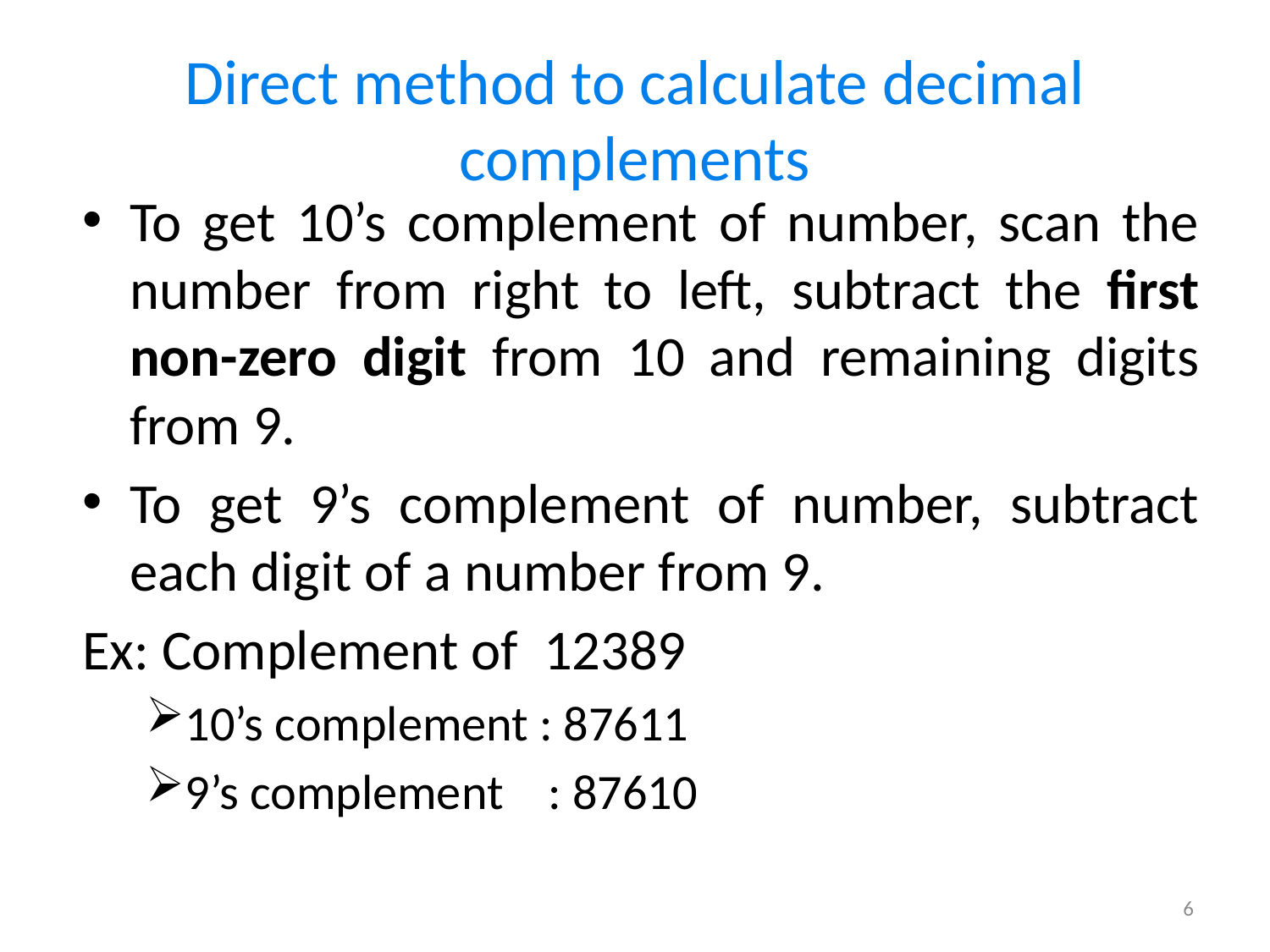

# Direct method to calculate decimal complements
To get 10’s complement of number, scan the number from right to left, subtract the first non-zero digit from 10 and remaining digits from 9.
To get 9’s complement of number, subtract each digit of a number from 9.
Ex: Complement of  12389
10’s complement : 87611
9’s complement    : 87610

6